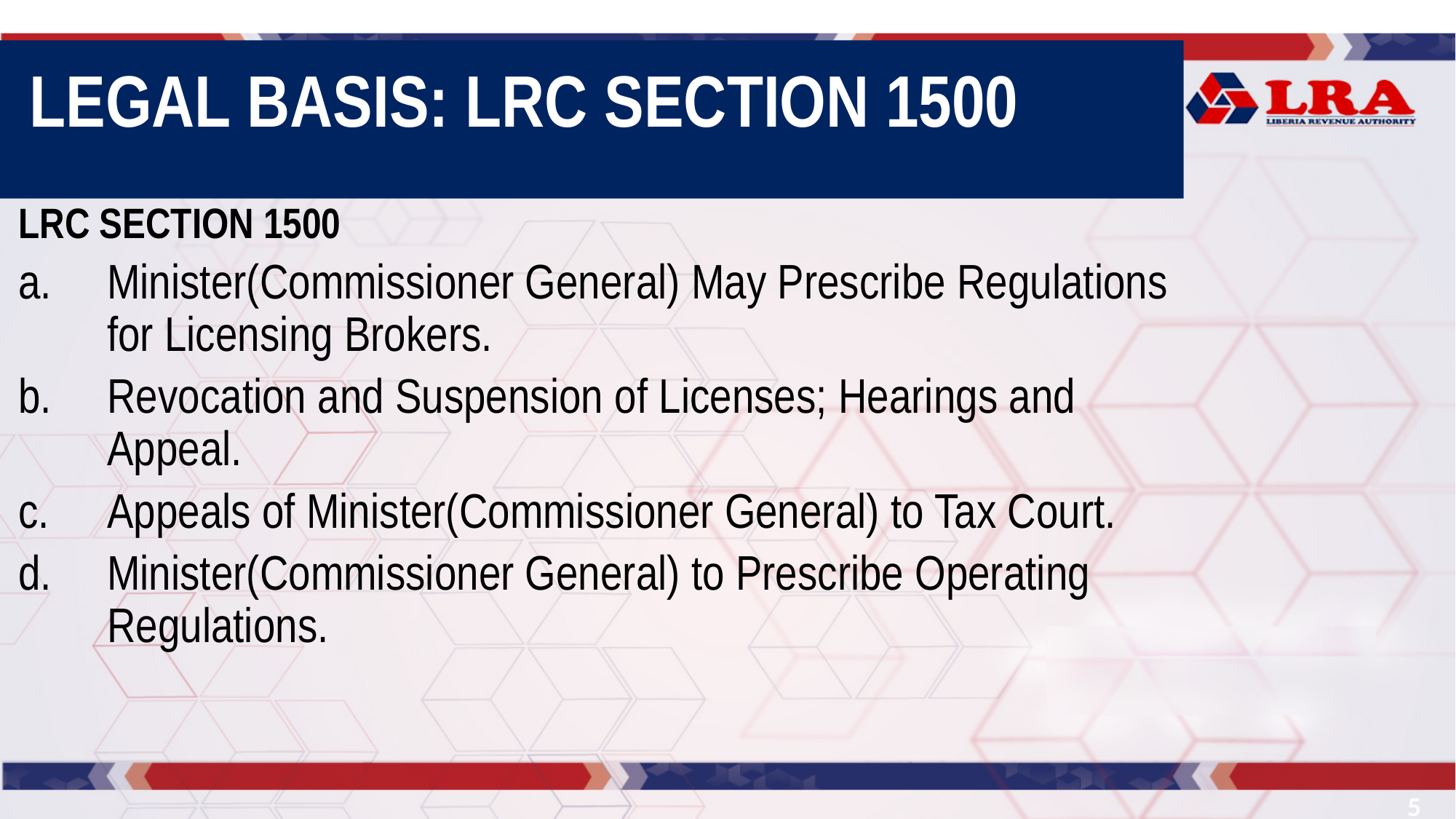

# LEGAL BASIS: LRC SECTION 1500
LRC SECTION 1500
Minister(Commissioner General) May Prescribe Regulations for Licensing Brokers.
Revocation and Suspension of Licenses; Hearings and Appeal.
Appeals of Minister(Commissioner General) to Tax Court.
Minister(Commissioner General) to Prescribe Operating Regulations.

5